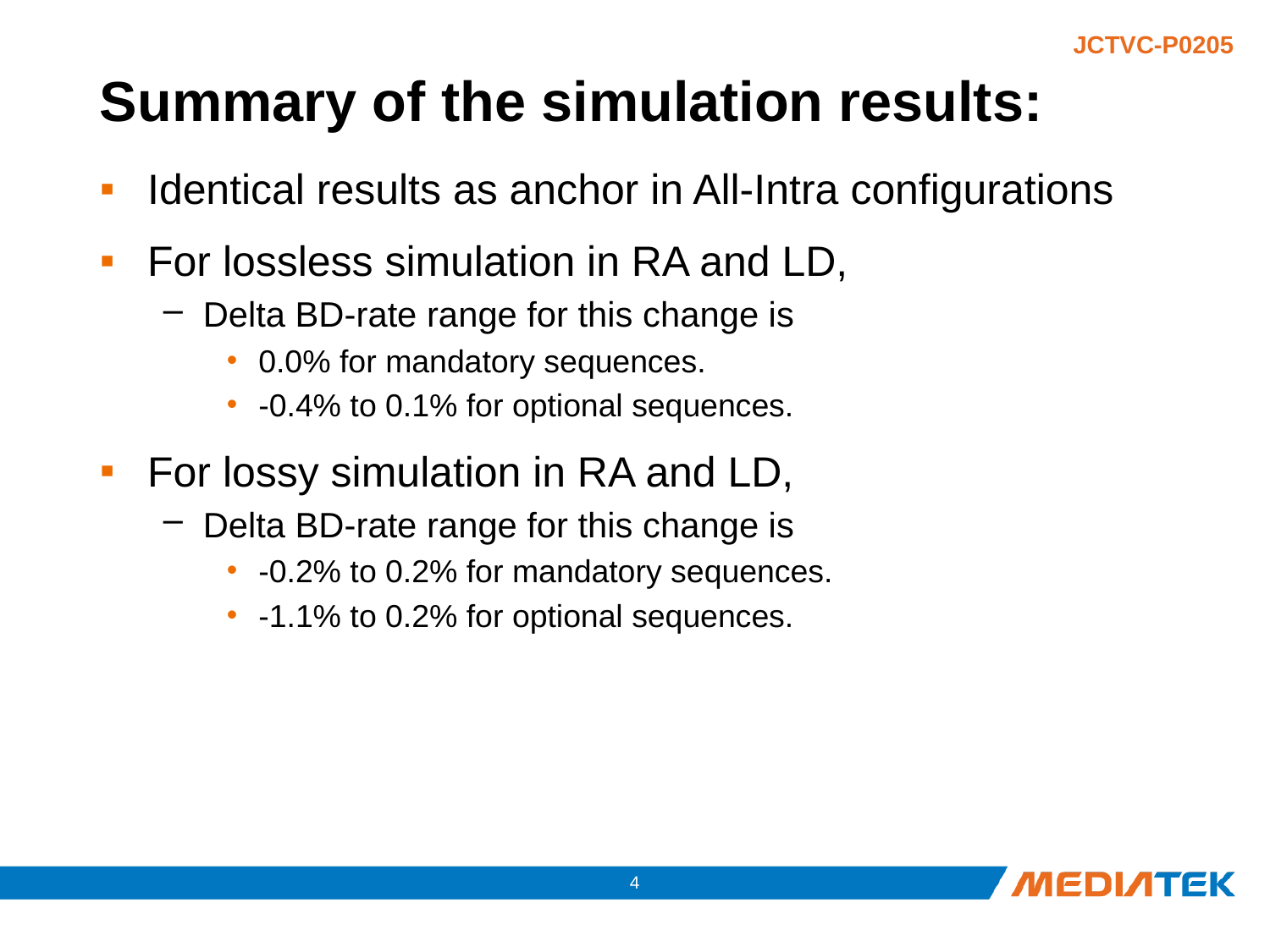

# Summary of the simulation results:
Identical results as anchor in All-Intra configurations
For lossless simulation in RA and LD,
Delta BD-rate range for this change is
0.0% for mandatory sequences.
-0.4% to 0.1% for optional sequences.
For lossy simulation in RA and LD,
Delta BD-rate range for this change is
-0.2% to 0.2% for mandatory sequences.
-1.1% to 0.2% for optional sequences.
4